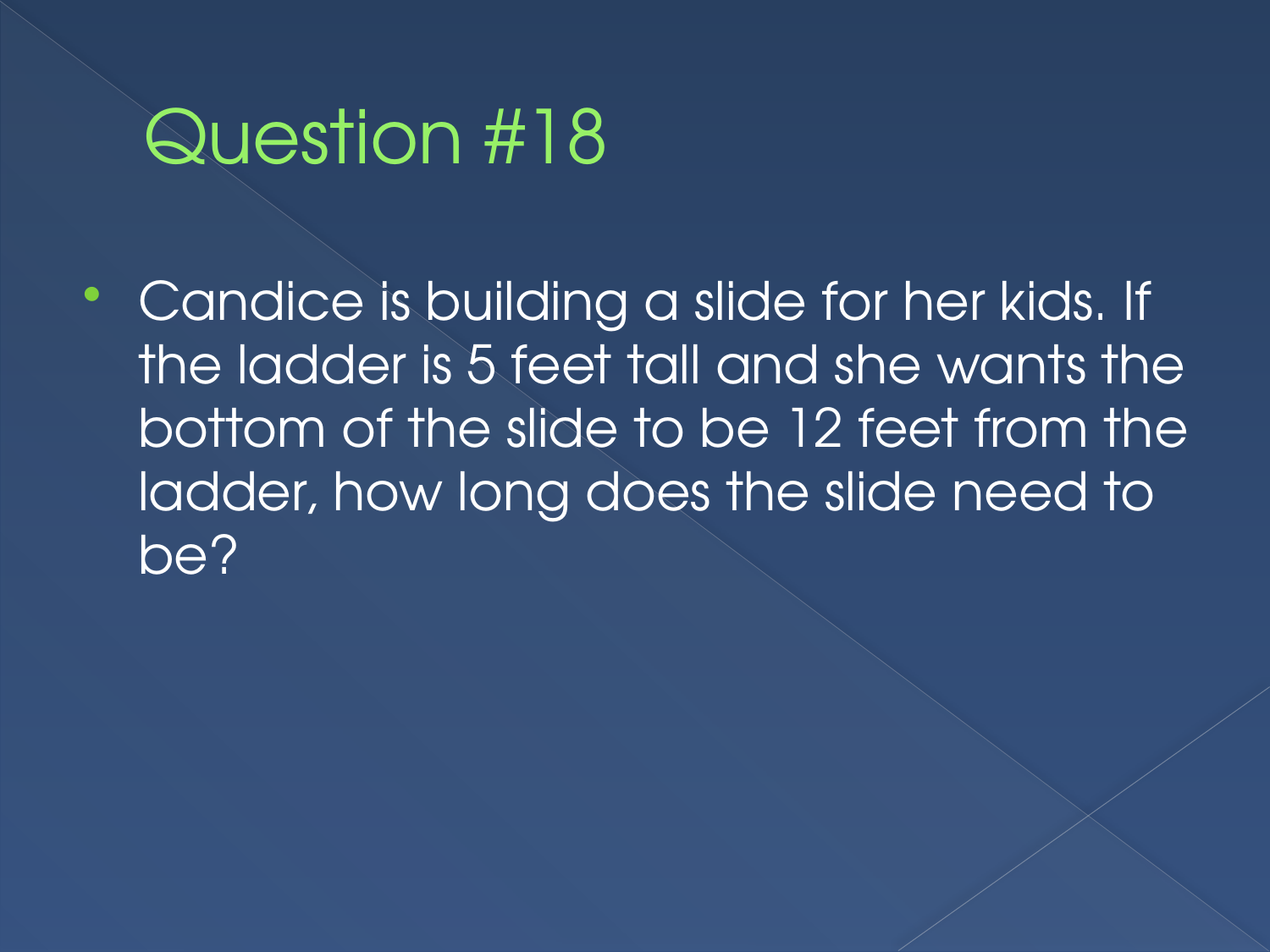

# Question #18
Candice is building a slide for her kids. If the ladder is 5 feet tall and she wants the bottom of the slide to be 12 feet from the ladder, how long does the slide need to be?